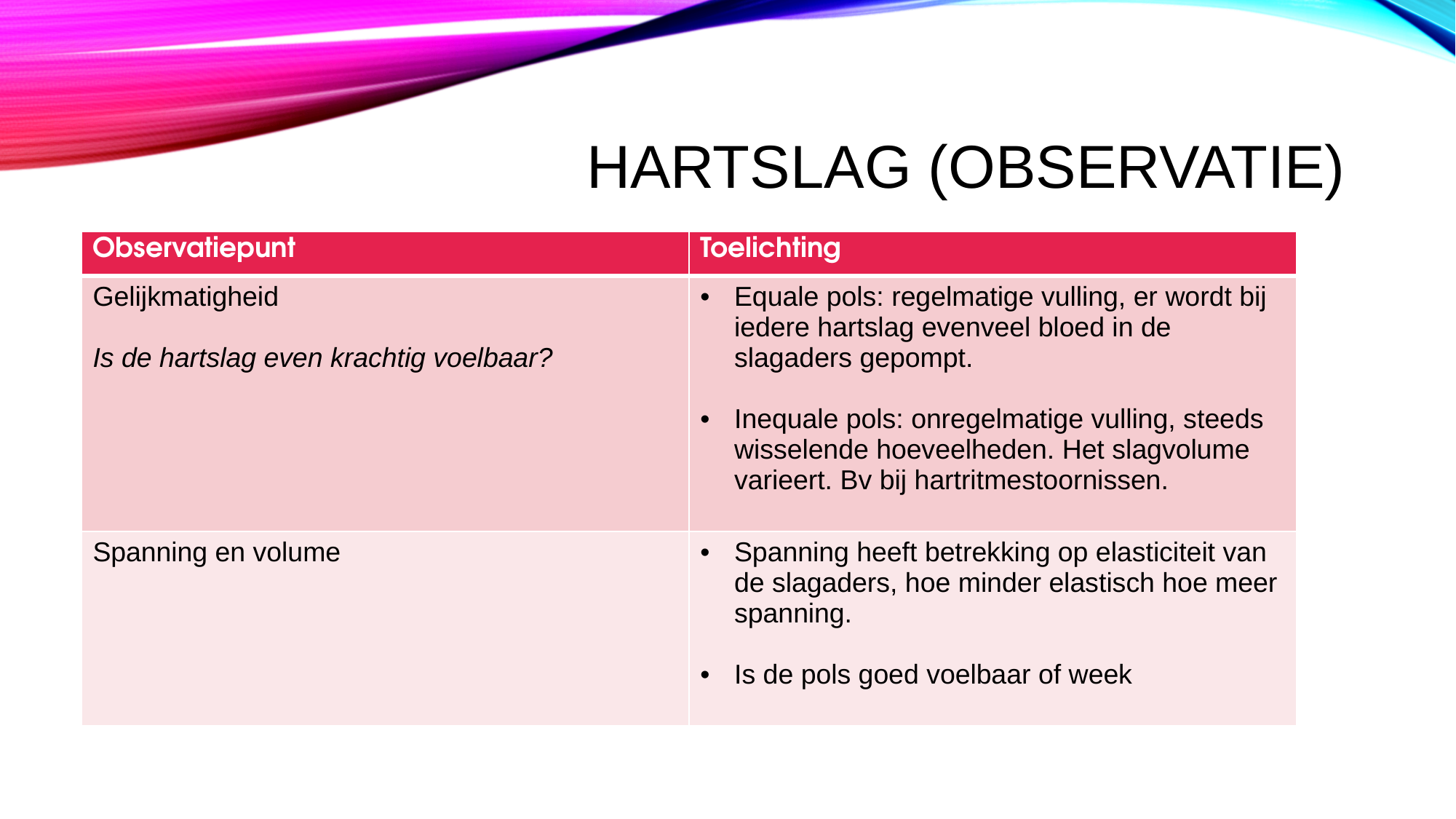

# Hartslag (observatie)
| Observatiepunt | Toelichting |
| --- | --- |
| Gelijkmatigheid Is de hartslag even krachtig voelbaar? | Equale pols: regelmatige vulling, er wordt bij iedere hartslag evenveel bloed in de slagaders gepompt. Inequale pols: onregelmatige vulling, steeds wisselende hoeveelheden. Het slagvolume varieert. Bv bij hartritmestoornissen. |
| Spanning en volume | Spanning heeft betrekking op elasticiteit van de slagaders, hoe minder elastisch hoe meer spanning. Is de pols goed voelbaar of week |